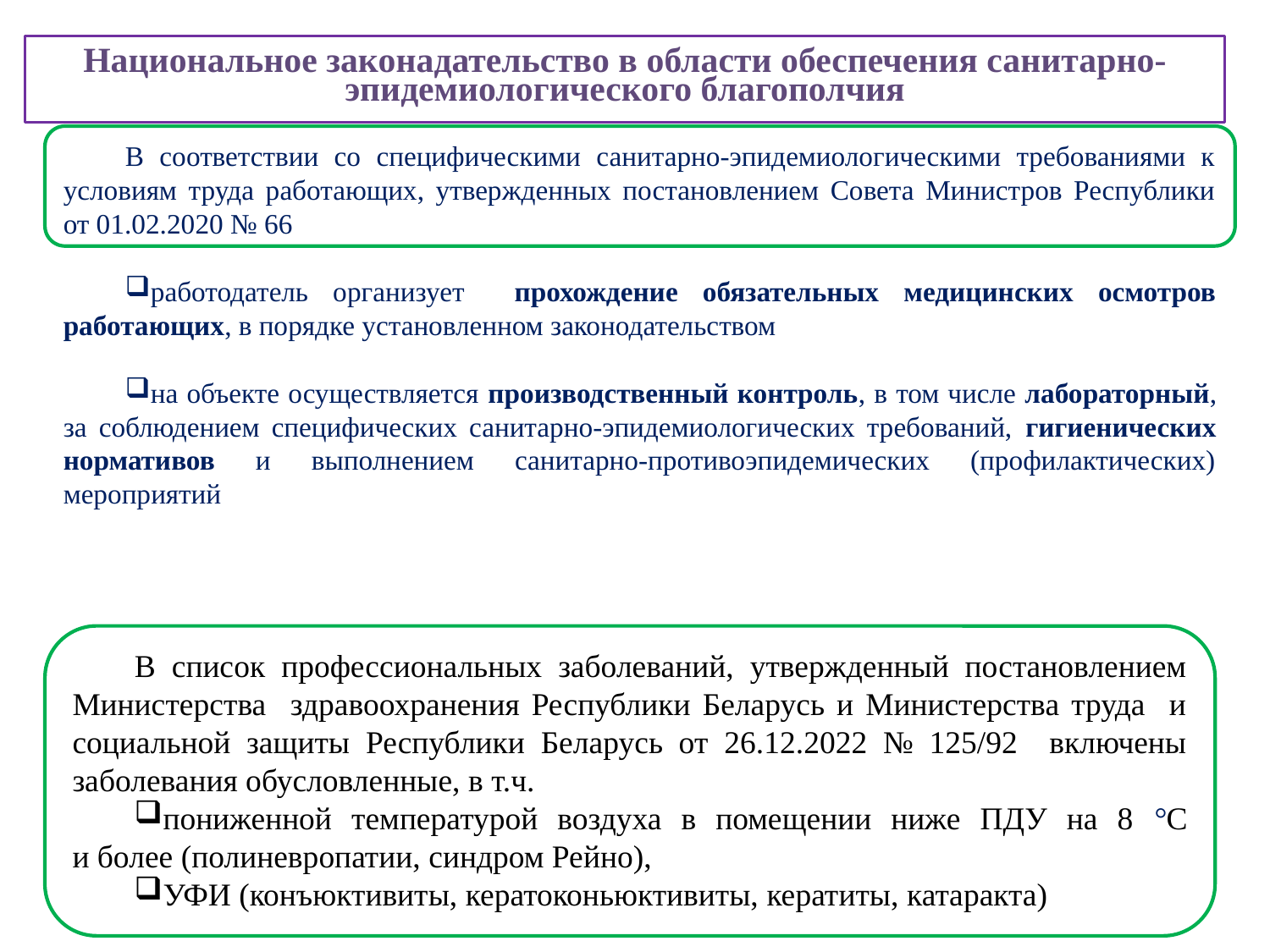

Национальное законадательство в области обеспечения санитарно-эпидемиологического благополчия

В соответствии со специфическими санитарно-эпидемиологическими требованиями к условиям труда работающих, утвержденных постановлением Совета Министров Республики от 01.02.2020 № 66

работодатель организует  прохождение обязательных медицинских осмотров работающих, в порядке установленном законодательством

на объекте осуществляется производственный контроль, в том числе лабораторный, за соблюдением специфических санитарно-эпидемиологических требований, гигиенических нормативов и выполнением санитарно-противоэпидемических (профилактических) мероприятий

В список профессиональных заболеваний, утвержденный постановлением Министерства  здравоохранения Республики Беларусь и Министерства труда  и социальной защиты Республики Беларусь от 26.12.2022 № 125/92  включены заболевания обусловленные, в т.ч.
пониженной температурой воздуха в помещении ниже ПДУ на 8 °C и более (полиневропатии, синдром Рейно),
УФИ (конъюктивиты, кератоконьюктивиты, кератиты, катаракта)